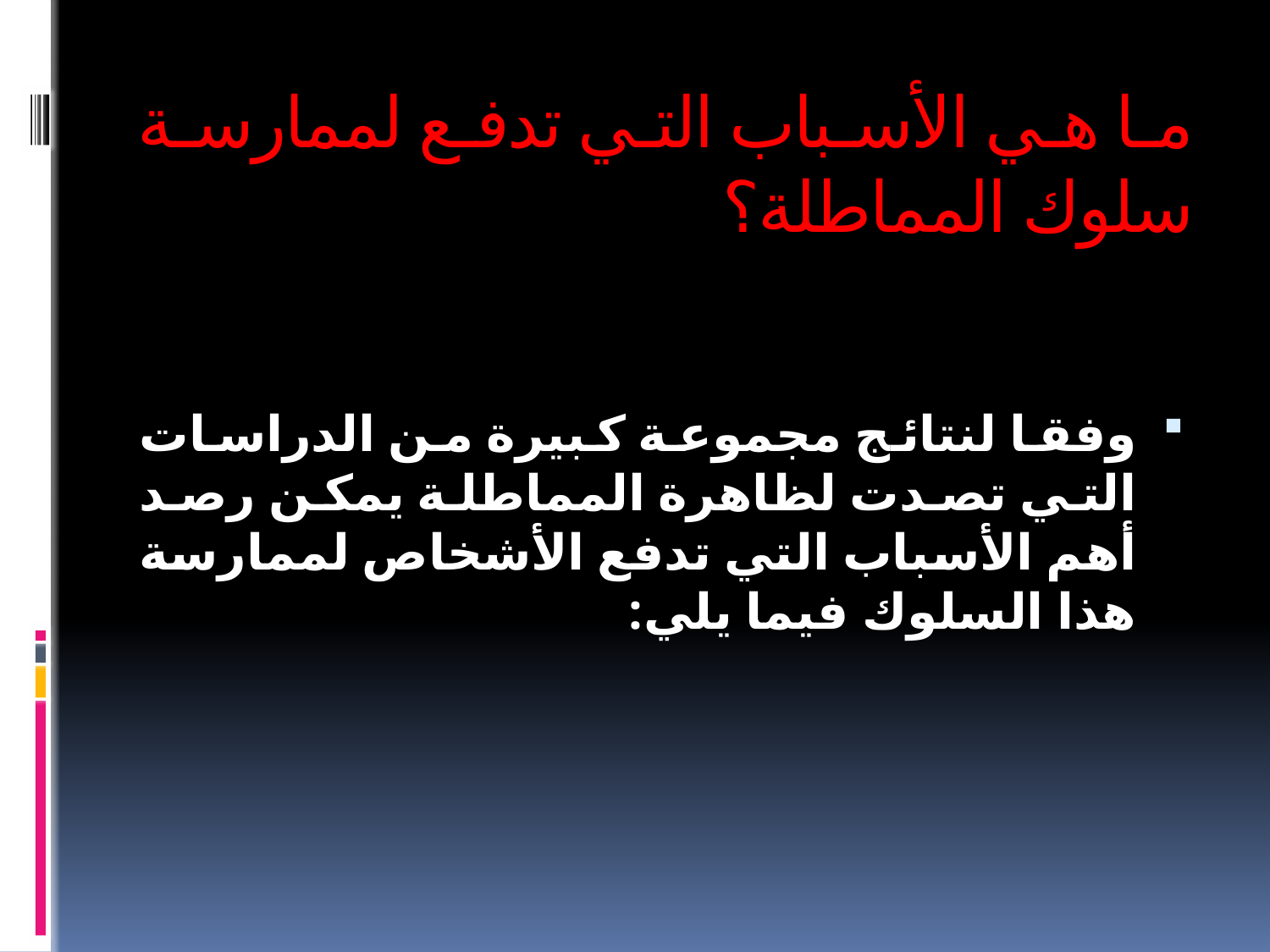

# ما هي الأسباب التي تدفع لممارسة سلوك المماطلة؟
وفقا لنتائج مجموعة كبيرة من الدراسات التي تصدت لظاهرة المماطلة يمكن رصد أهم الأسباب التي تدفع الأشخاص لممارسة هذا السلوك فيما يلي: